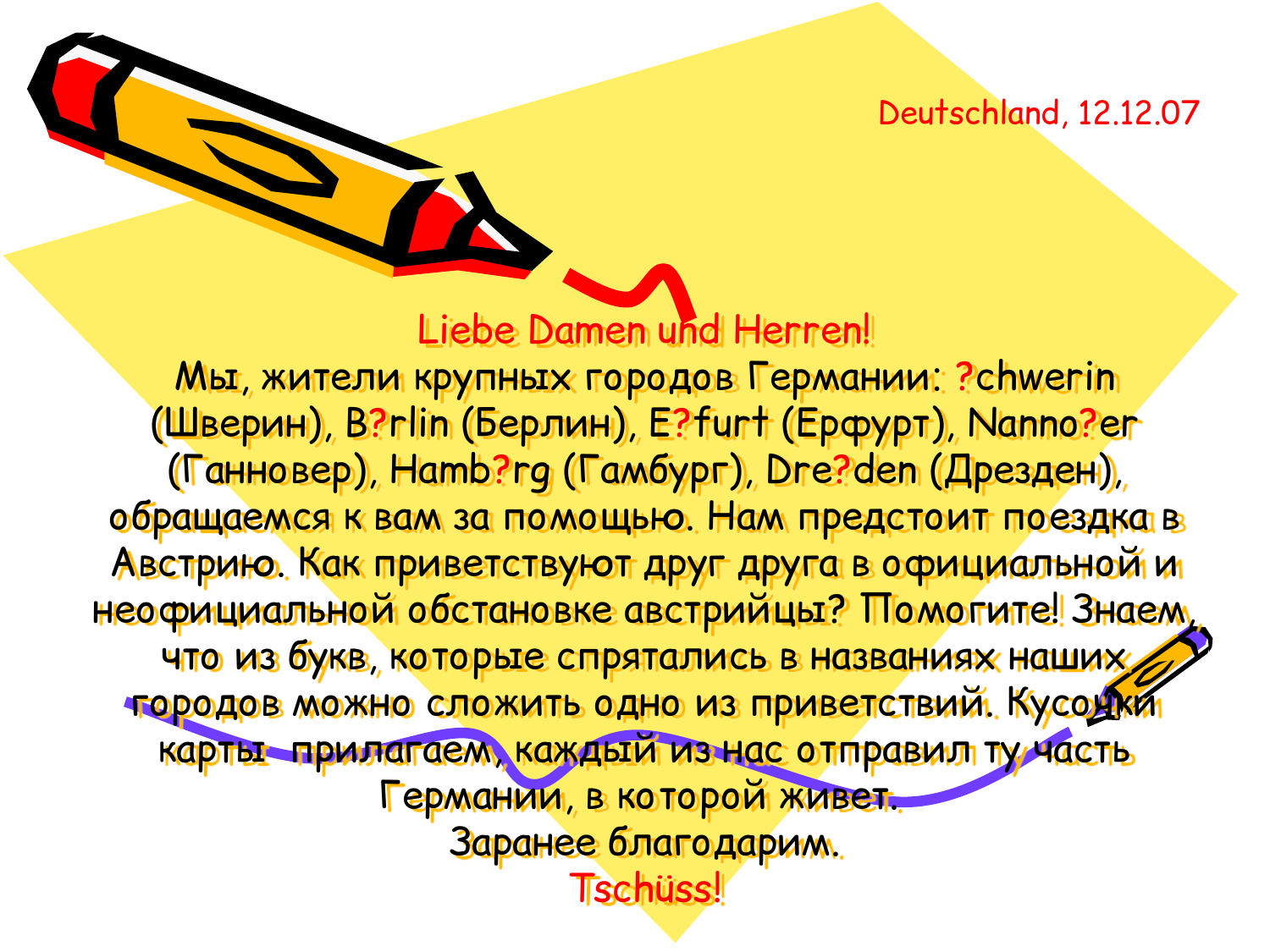

Deutschland, 12.12.07
# Liebe Damen und Herren! Мы, жители крупных городов Германии: ?chwerin (Шверин), B?rlin (Берлин), E?furt (Ерфурт), Nanno?er (Ганновер), Hamb?rg (Гамбург), Dre?den (Дрезден), обращаемся к вам за помощью. Нам предстоит поездка в Австрию. Как приветствуют друг друга в официальной и неофициальной обстановке австрийцы? Помогите! Знаем, что из букв, которые спрятались в названиях наших городов можно сложить одно из приветствий. Кусочки карты  прилагаем, каждый из нас отправил ту часть Германии, в которой живет. Заранее благодарим. Tschüss!